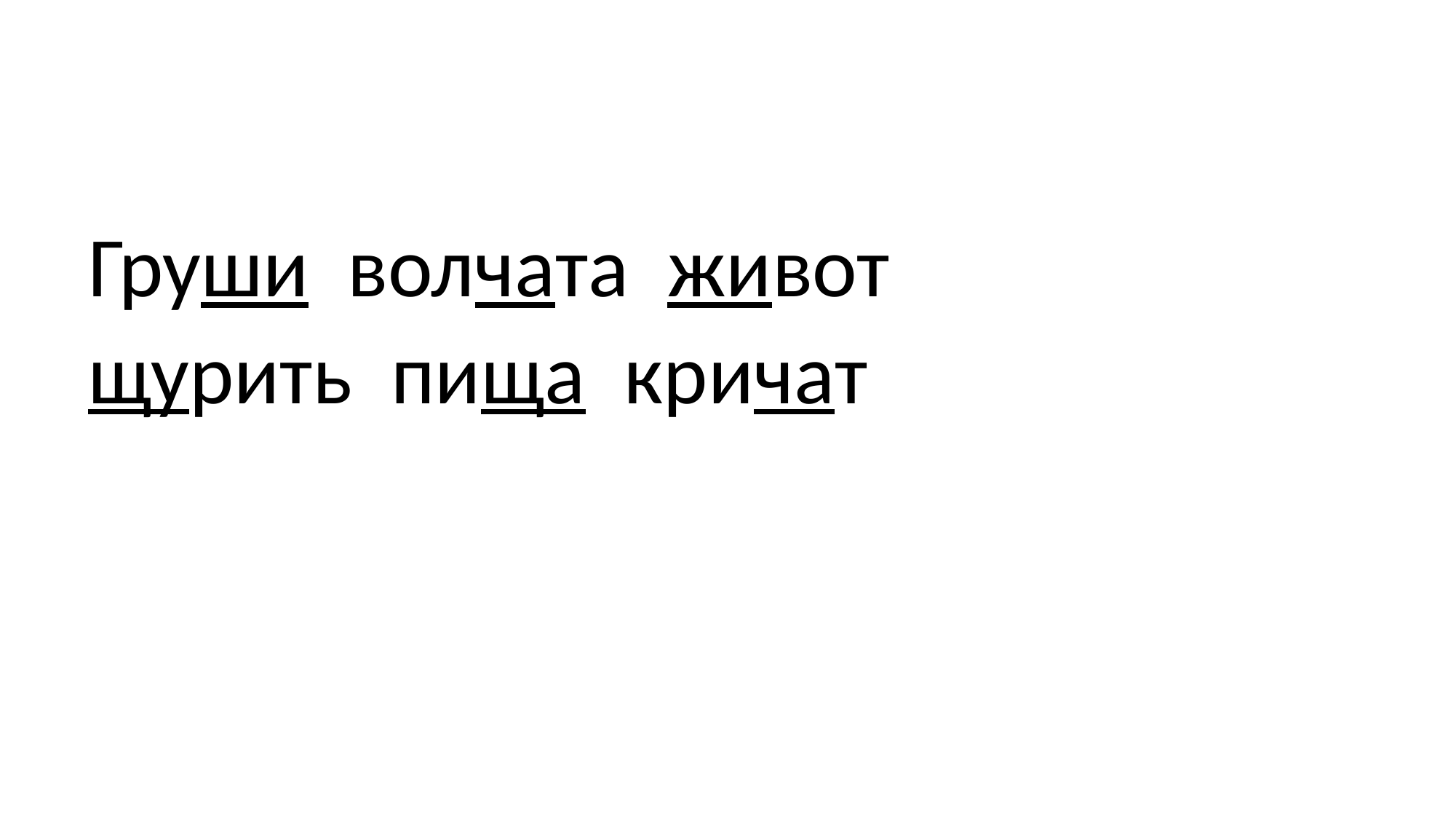

#
Груши  волчата  живот
щурить  пища  кричат